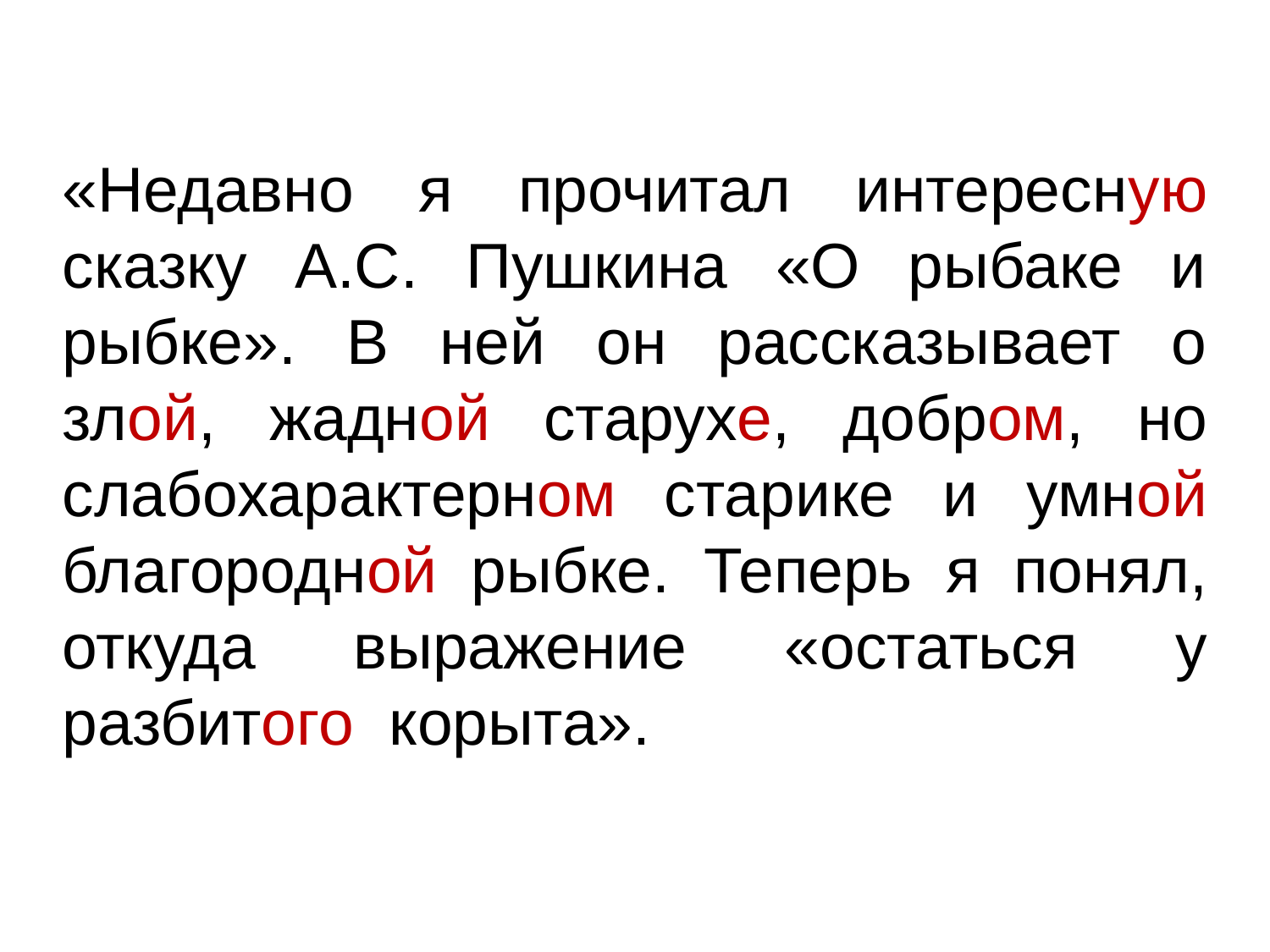

«Недавно я прочитал интересную сказку А.С. Пушкина «О рыбаке и рыбке». В ней он рассказывает о злой, жадной старухе, добром, но слабохарактерном старике и умной благородной рыбке. Теперь я понял, откуда выражение «остаться у разбитого  корыта».